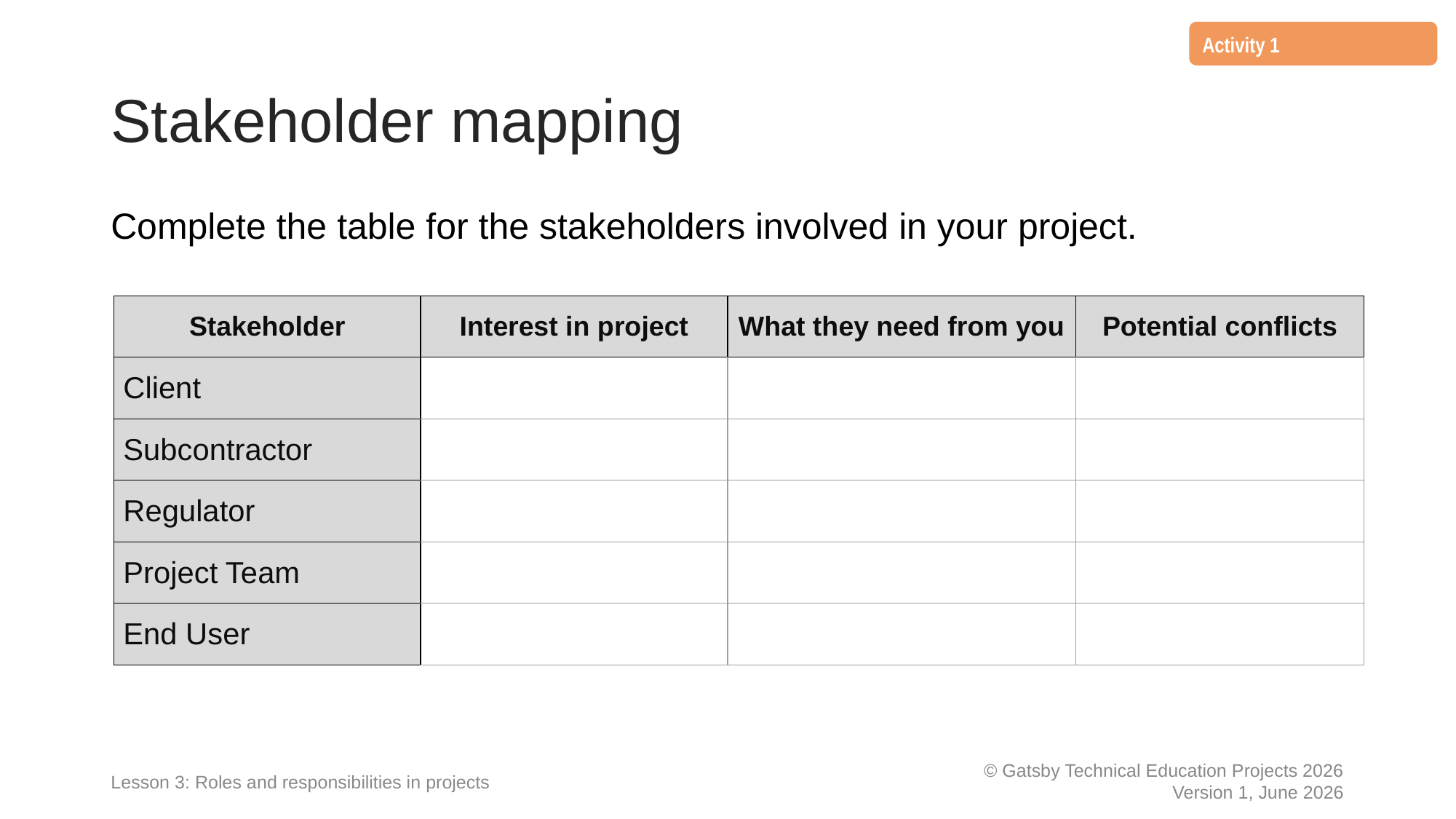

Activity 1
# Stakeholder mapping
Complete the table for the stakeholders involved in your project.
| Stakeholder | Interest in project | What they need from you | Potential conflicts |
| --- | --- | --- | --- |
| Client |  |  |  |
| Subcontractor |  |  |  |
| Regulator |  |  |  |
| Project Team |  |  |  |
| End User |  |  |  |
Lesson 3: Roles and responsibilities in projects